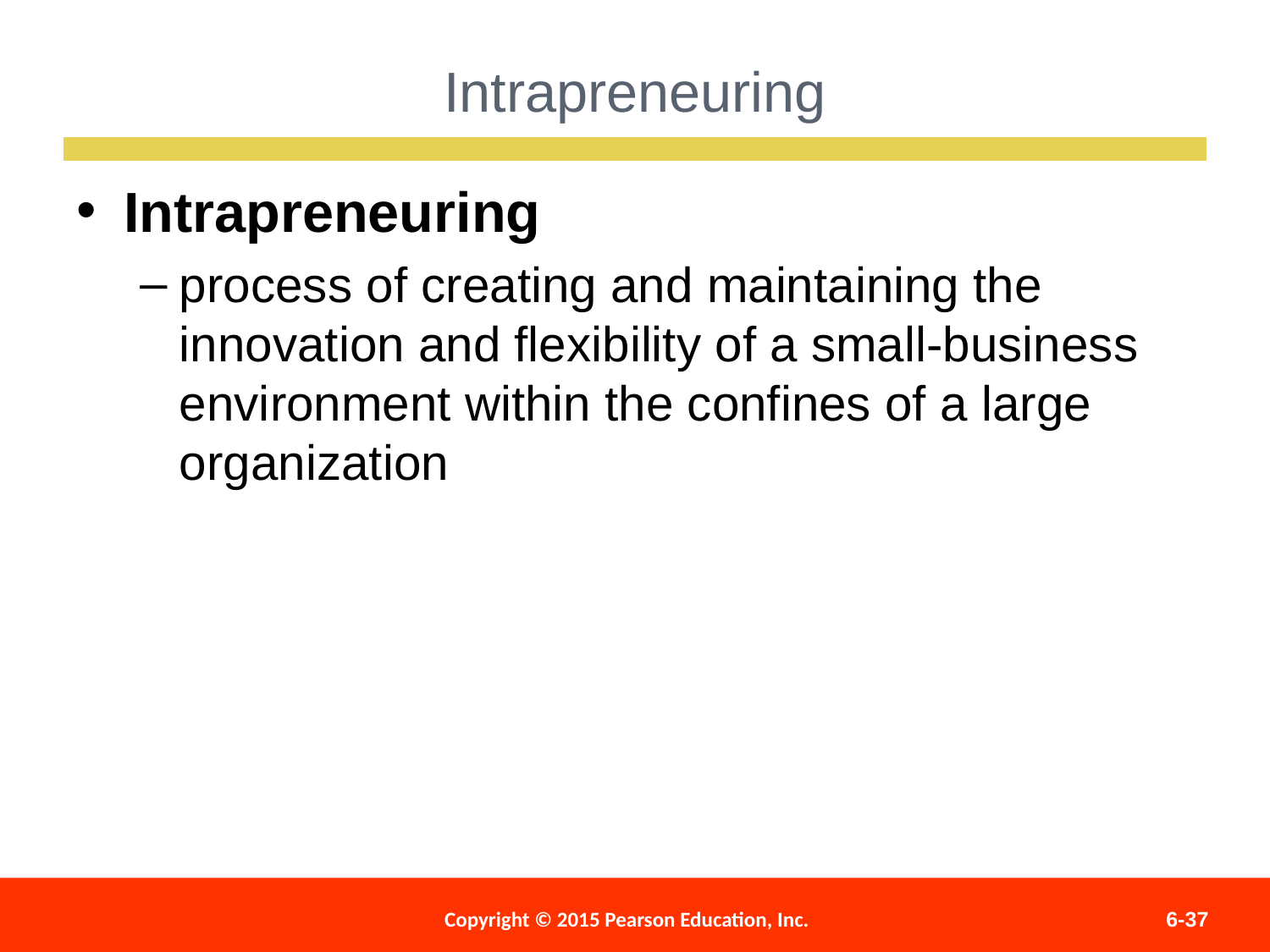

Intrapreneuring
Intrapreneuring
process of creating and maintaining the innovation and flexibility of a small-business environment within the confines of a large organization